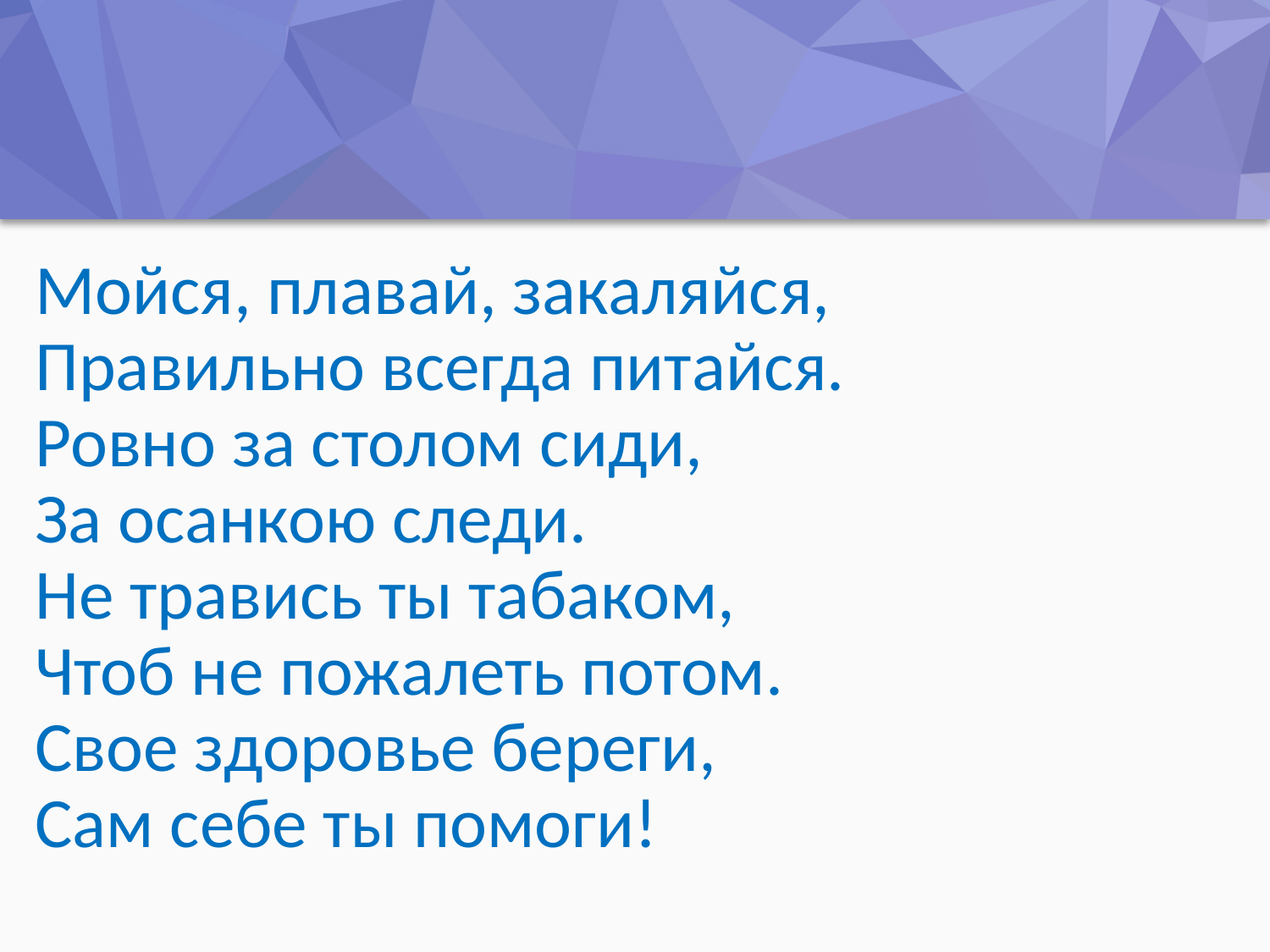

# Мойся, плавай, закаляйся, Правильно всегда питайся. Ровно за столом сиди, За осанкою следи. Не травись ты табаком, Чтоб не пожалеть потом. Свое здоровье береги, Сам себе ты помоги!